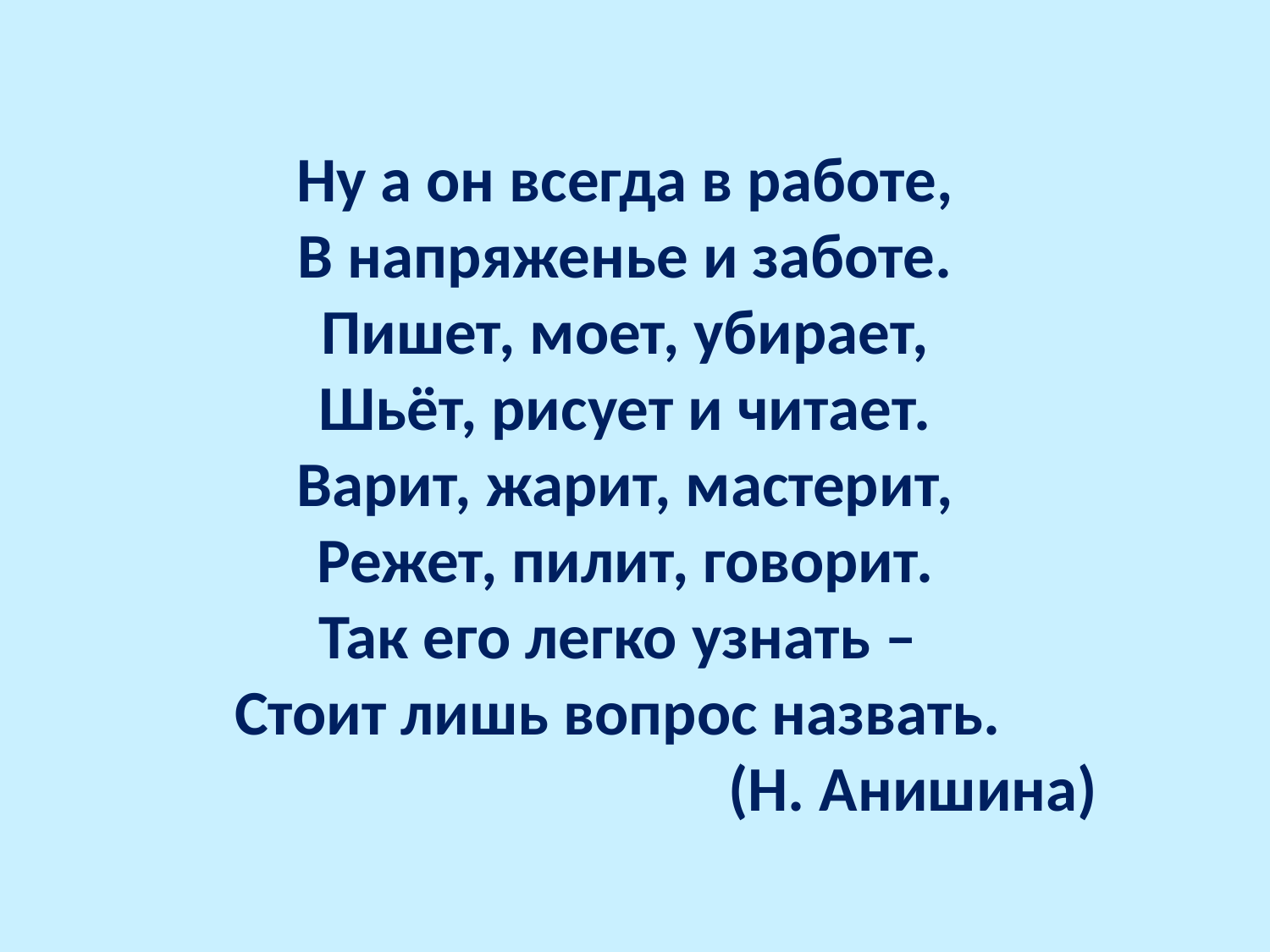

Ну а он всегда в работе,
В напряженье и заботе.
Пишет, моет, убирает,
Шьёт, рисует и читает.
Варит, жарит, мастерит,
Режет, пилит, говорит.
Так его легко узнать –
Стоит лишь вопрос назвать.
                                        (Н. Анишина)